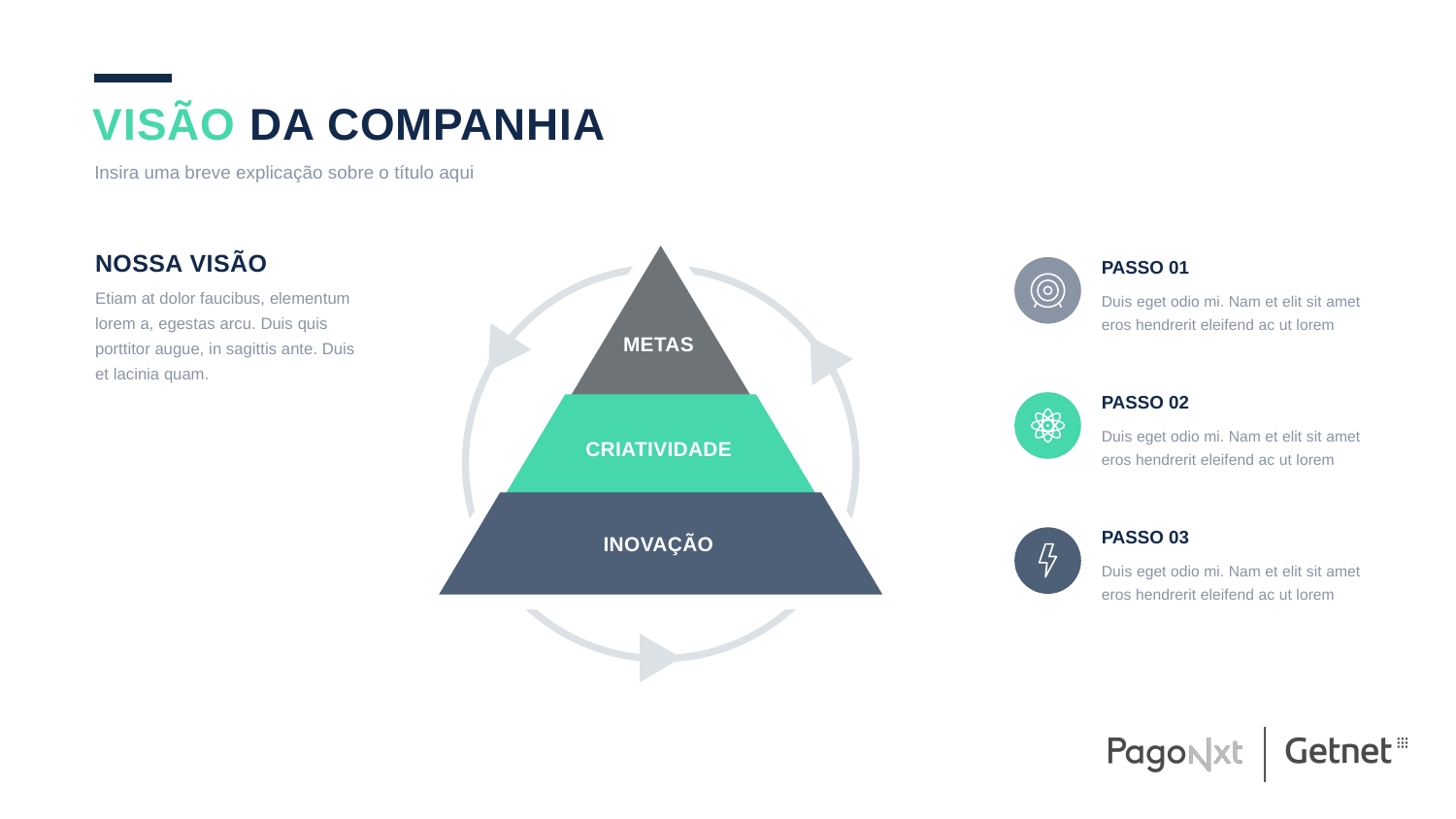

Visão da companhia
Insira uma breve explicação sobre o título aqui
Nossa visão

PASSO 01

Etiam at dolor faucibus, elementum lorem a, egestas arcu. Duis quis porttitor augue, in sagittis ante. Duis et lacinia quam.
Duis eget odio mi. Nam et elit sit amet eros hendrerit eleifend ac ut lorem
METAS
PASSO 02

Duis eget odio mi. Nam et elit sit amet eros hendrerit eleifend ac ut lorem
CRIATIVIDADE

PASSO 03

INOVAÇÃO
Duis eget odio mi. Nam et elit sit amet eros hendrerit eleifend ac ut lorem